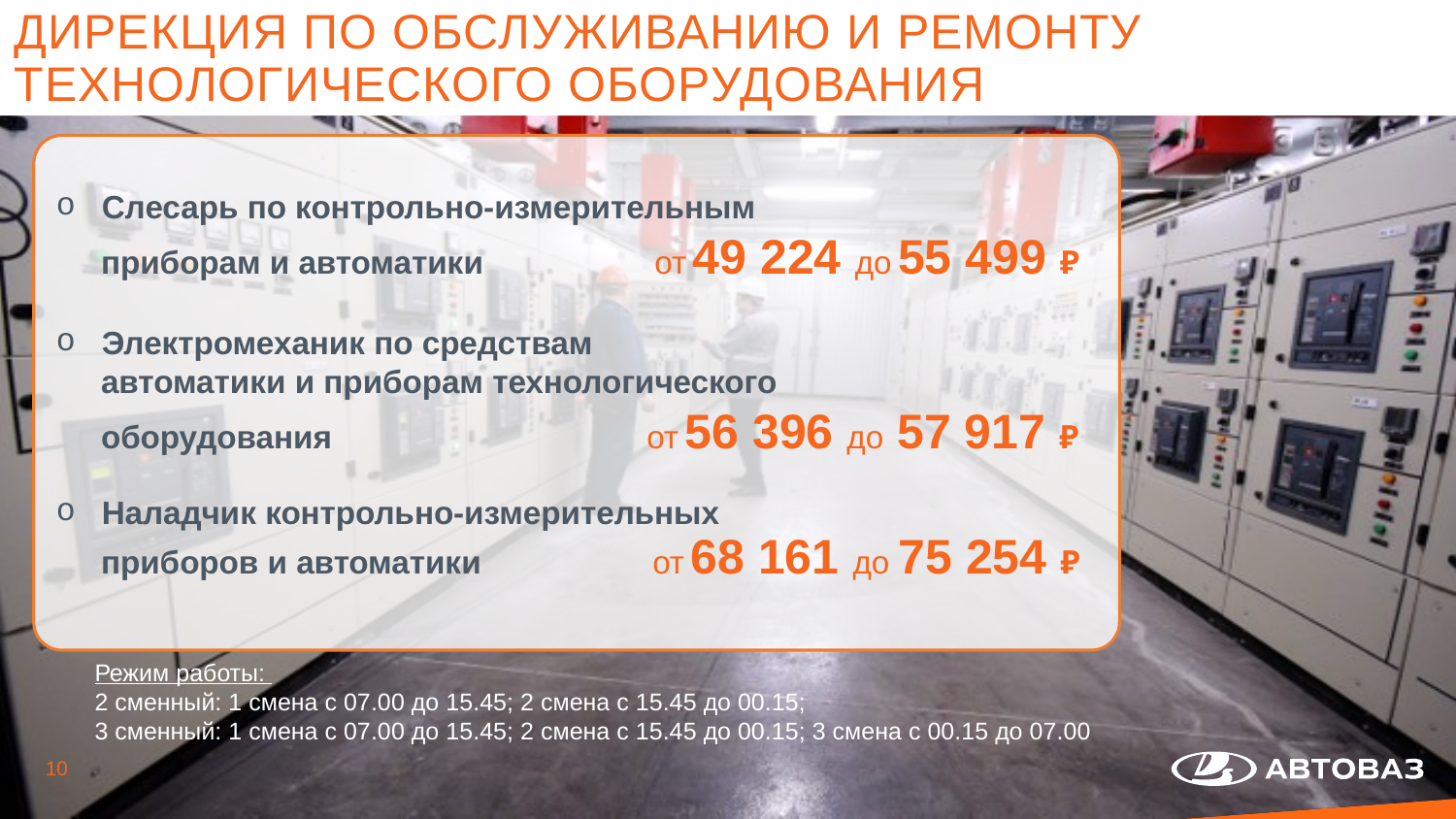

Дирекция по обслуживанию и ремонту технологического оборудования

Слесарь по контрольно-измерительным
     приборам и автоматики                   от 49 224 до 55 499 ₽

Электромеханик по средствам
     автоматики и приборам технологического
     оборудования                                   от 56 396 до 57 917 ₽

Наладчик контрольно-измерительных
     приборов и автоматики                   от 68 161 до 75 254 ₽

Режим работы:
2 сменный: 1 смена с 07.00 до 15.45; 2 смена с 15.45 до 00.15;
3 сменный: 1 смена с 07.00 до 15.45; 2 смена с 15.45 до 00.15; 3 смена с 00.15 до 07.00